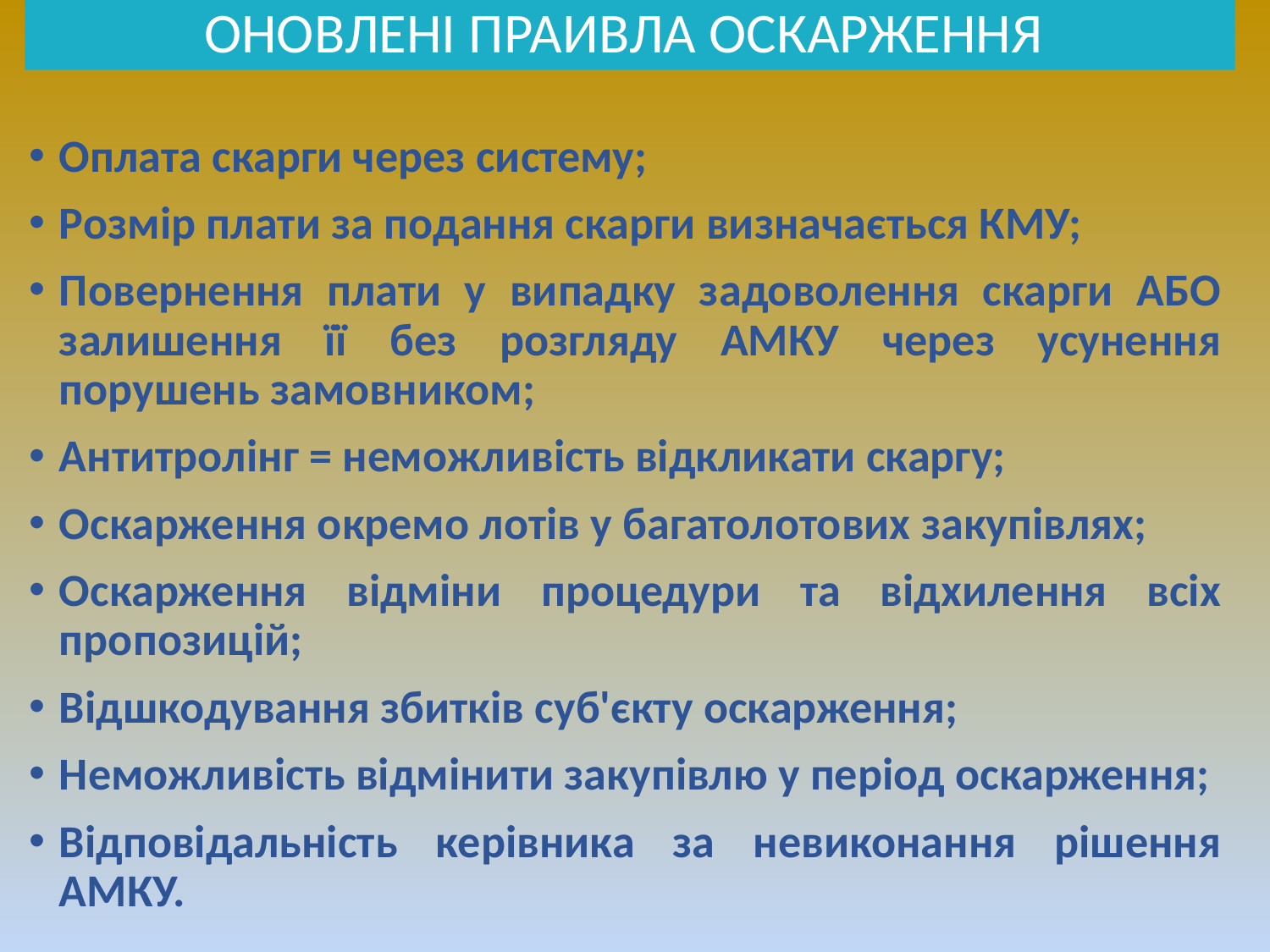

# ОНОВЛЕНІ ПРАИВЛА ОСКАРЖЕННЯ

Оплата скарги через систему;
Розмір плати за подання скарги визначається КМУ;
Повернення плати у випадку задоволення скарги АБО залишення її без розгляду АМКУ через усунення порушень замовником;
Антитролінг = неможливість відкликати скаргу;
Оскарження окремо лотів у багатолотових закупівлях;
Оскарження відміни процедури та відхилення всіх пропозицій;
Відшкодування збитків суб'єкту оскарження;
Неможливість відмінити закупівлю у період оскарження;
Відповідальність керівника за невиконання рішення АМКУ.